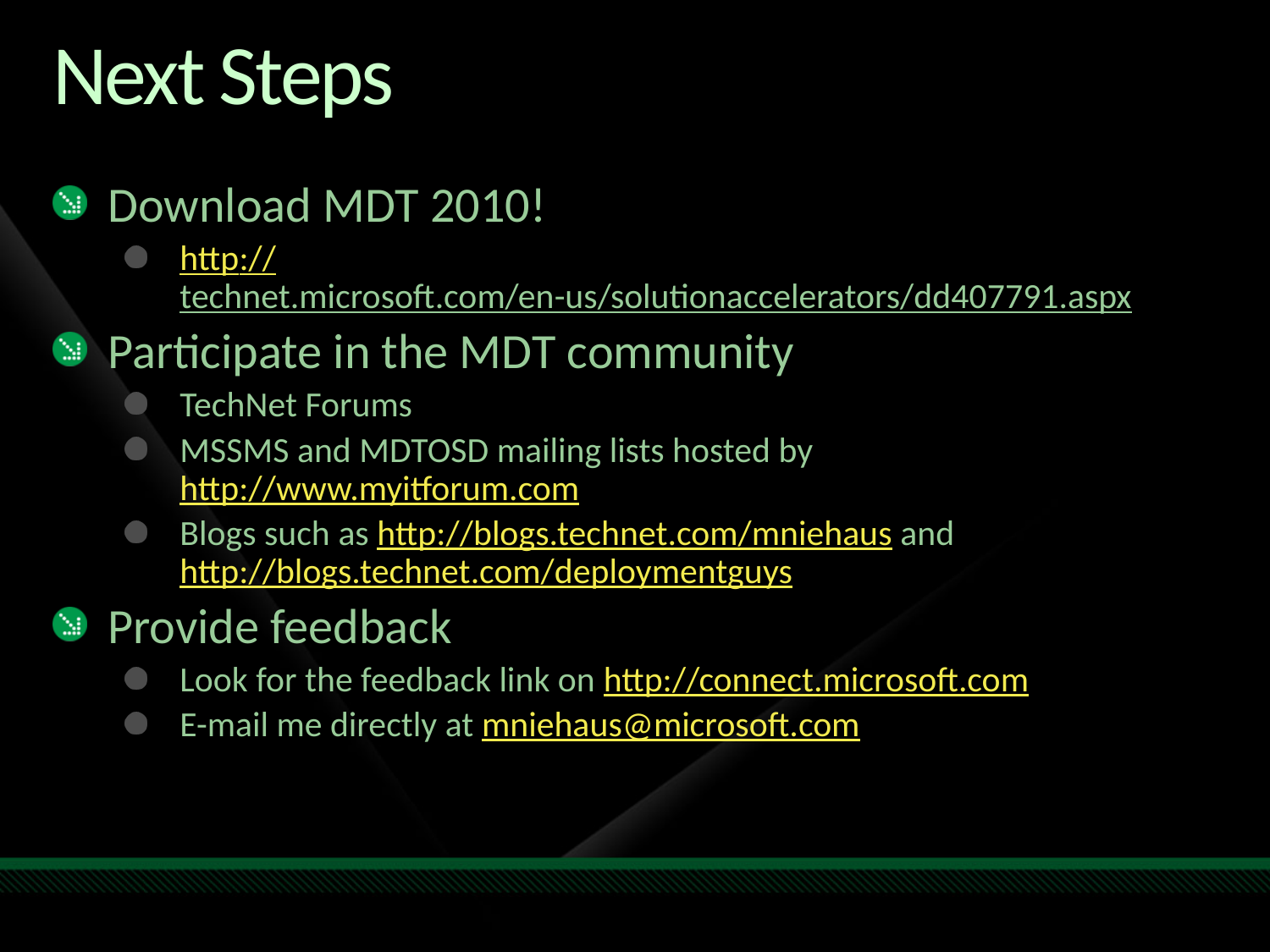

# Next Steps
Download MDT 2010!
http://technet.microsoft.com/en-us/solutionaccelerators/dd407791.aspx
Participate in the MDT community
TechNet Forums
MSSMS and MDTOSD mailing lists hosted by http://www.myitforum.com
Blogs such as http://blogs.technet.com/mniehaus and http://blogs.technet.com/deploymentguys
Provide feedback
Look for the feedback link on http://connect.microsoft.com
E-mail me directly at mniehaus@microsoft.com